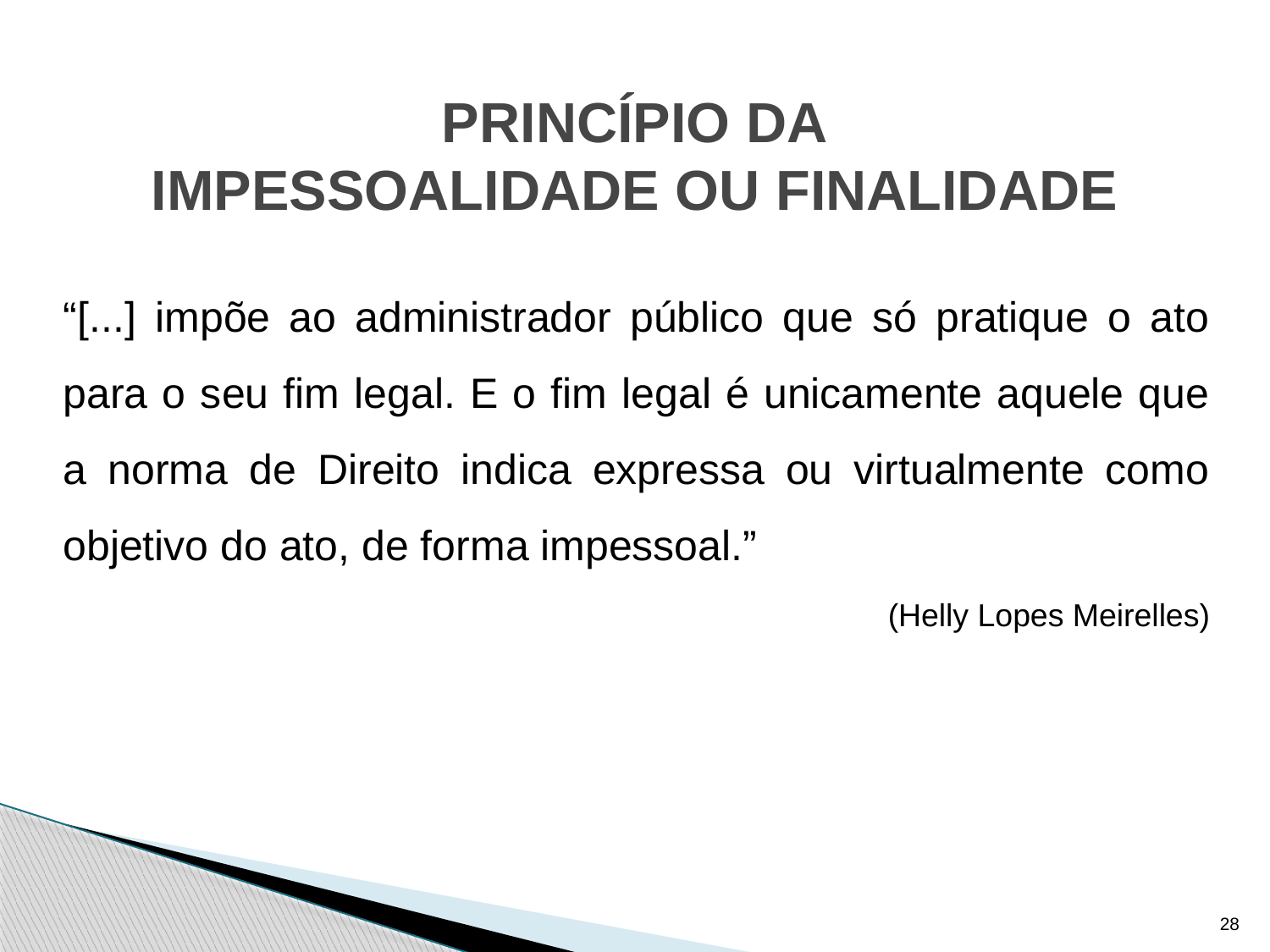

# PRINCÍPIO DA IMPESSOALIDADE OU FINALIDADE
	“[...] impõe ao administrador público que só pratique o ato para o seu fim legal. E o fim legal é unicamente aquele que a norma de Direito indica expressa ou virtualmente como objetivo do ato, de forma impessoal.”
(Helly Lopes Meirelles)
28